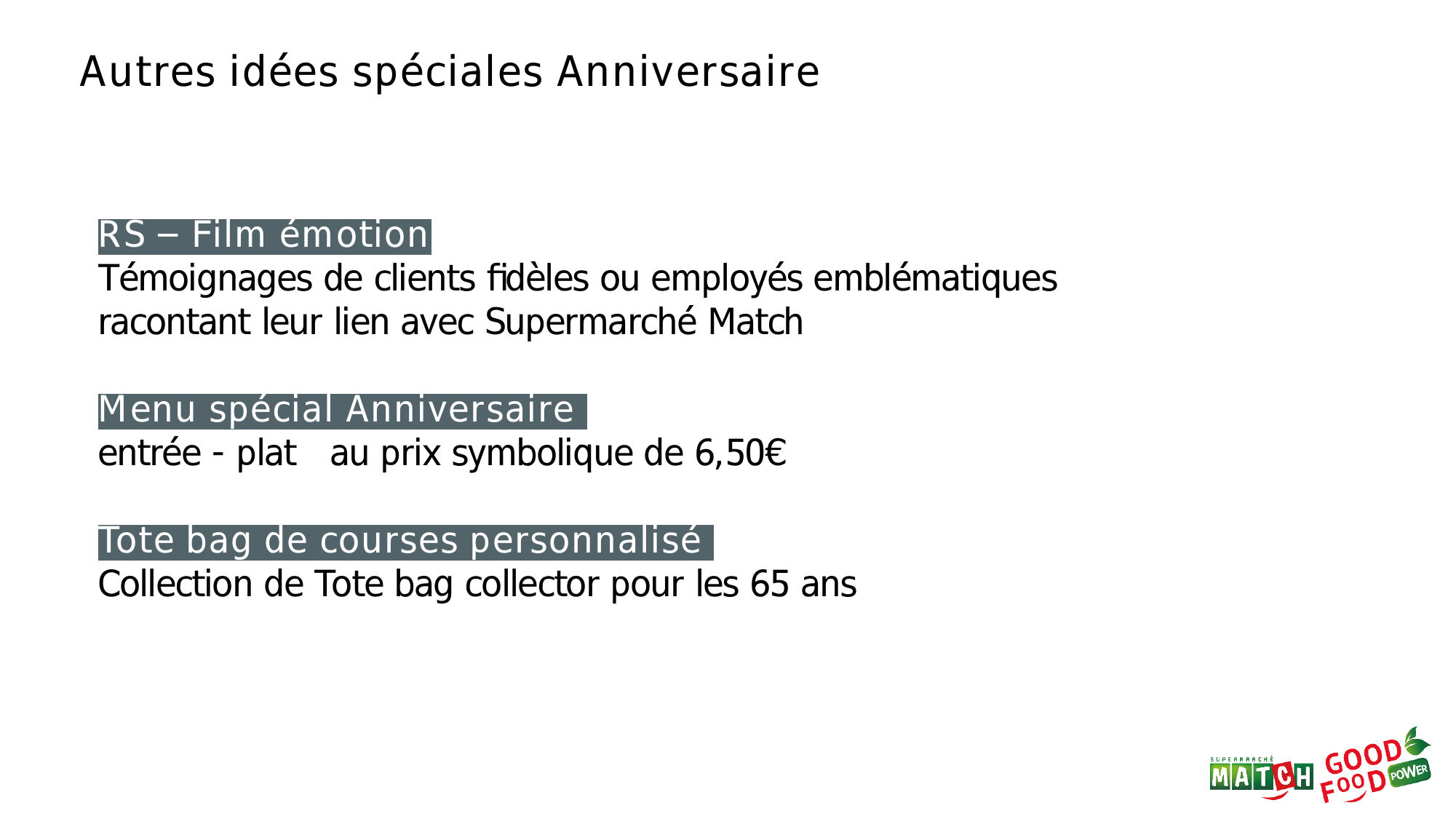

Autres idées spéciales Anniversaire
RS – Film émotion
Témoignages de clients fidèles ou employés emblématiques racontant leur lien avec Supermarché Match
Menu spécial Anniversaire
entrée - plat   au prix symbolique de 6,50€
Tote bag de courses personnalisé
Collection de Tote bag collector pour les 65 ans